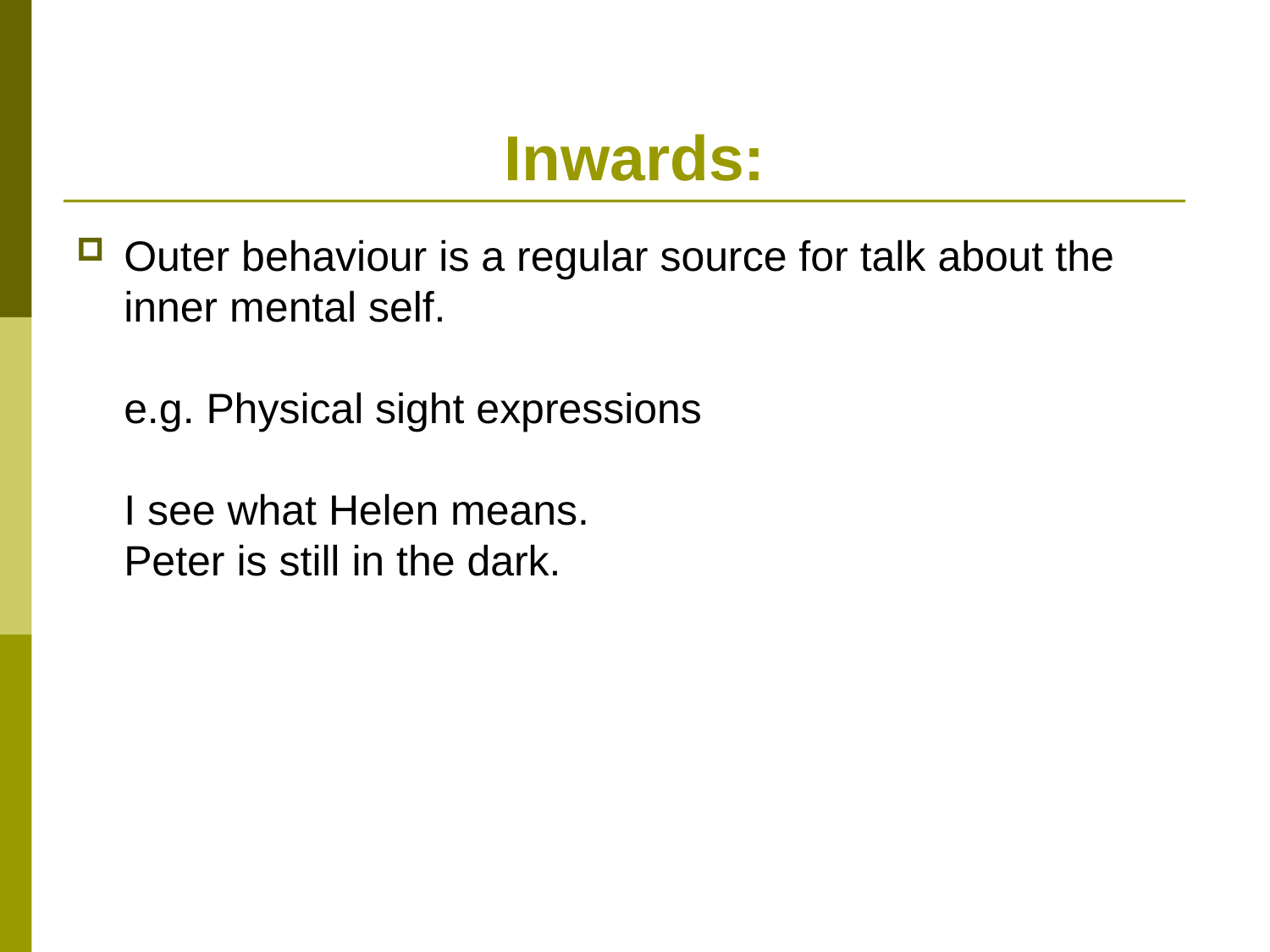

# Inwards:
Outer behaviour is a regular source for talk about the inner mental self.
e.g. Physical sight expressions
I see what Helen means.
Peter is still in the dark.